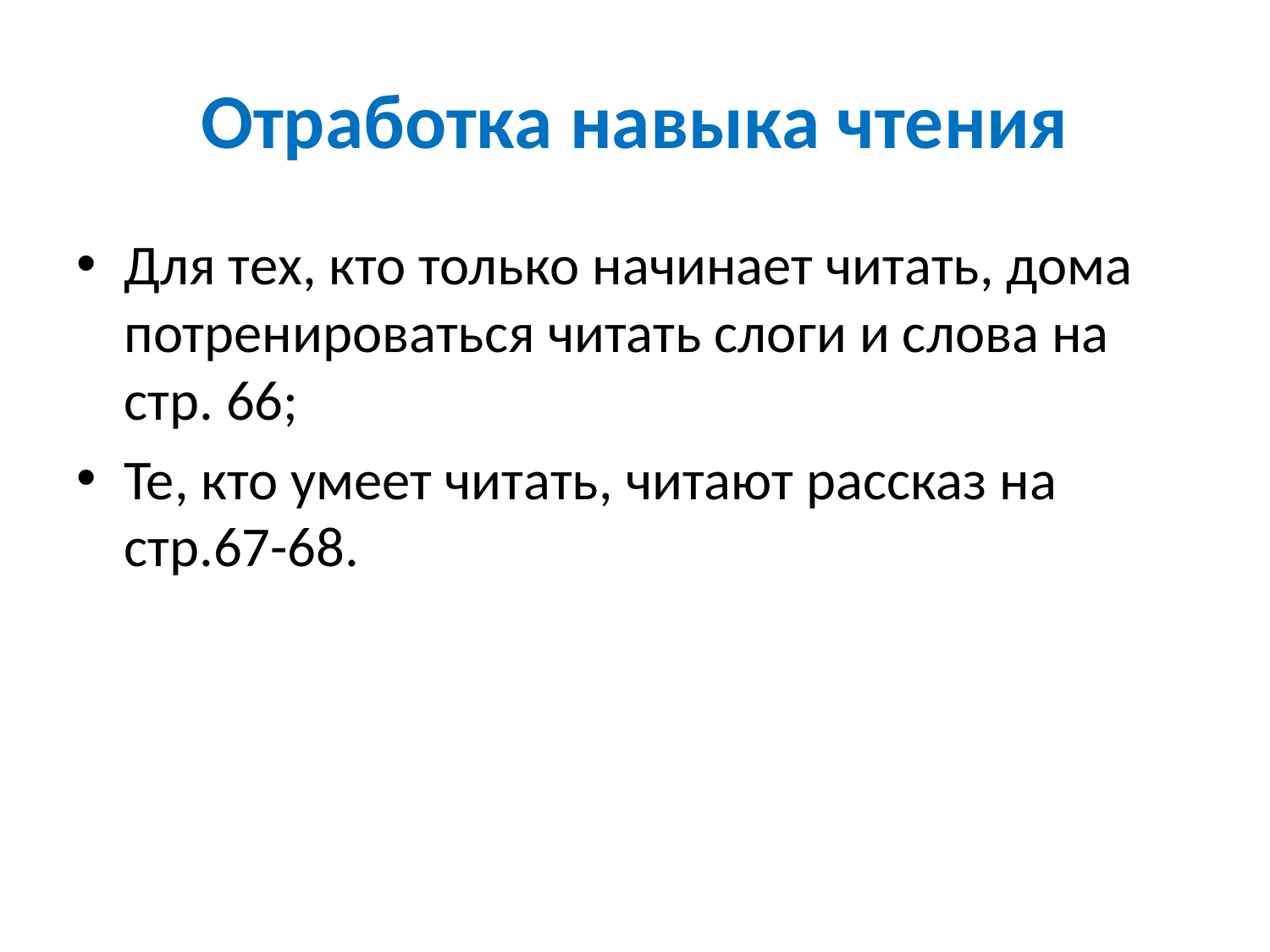

# Отработка навыка чтения
Для тех, кто только начинает читать, дома потренироваться читать слоги и слова на стр. 66;
Те, кто умеет читать, читают рассказ на стр.67-68.